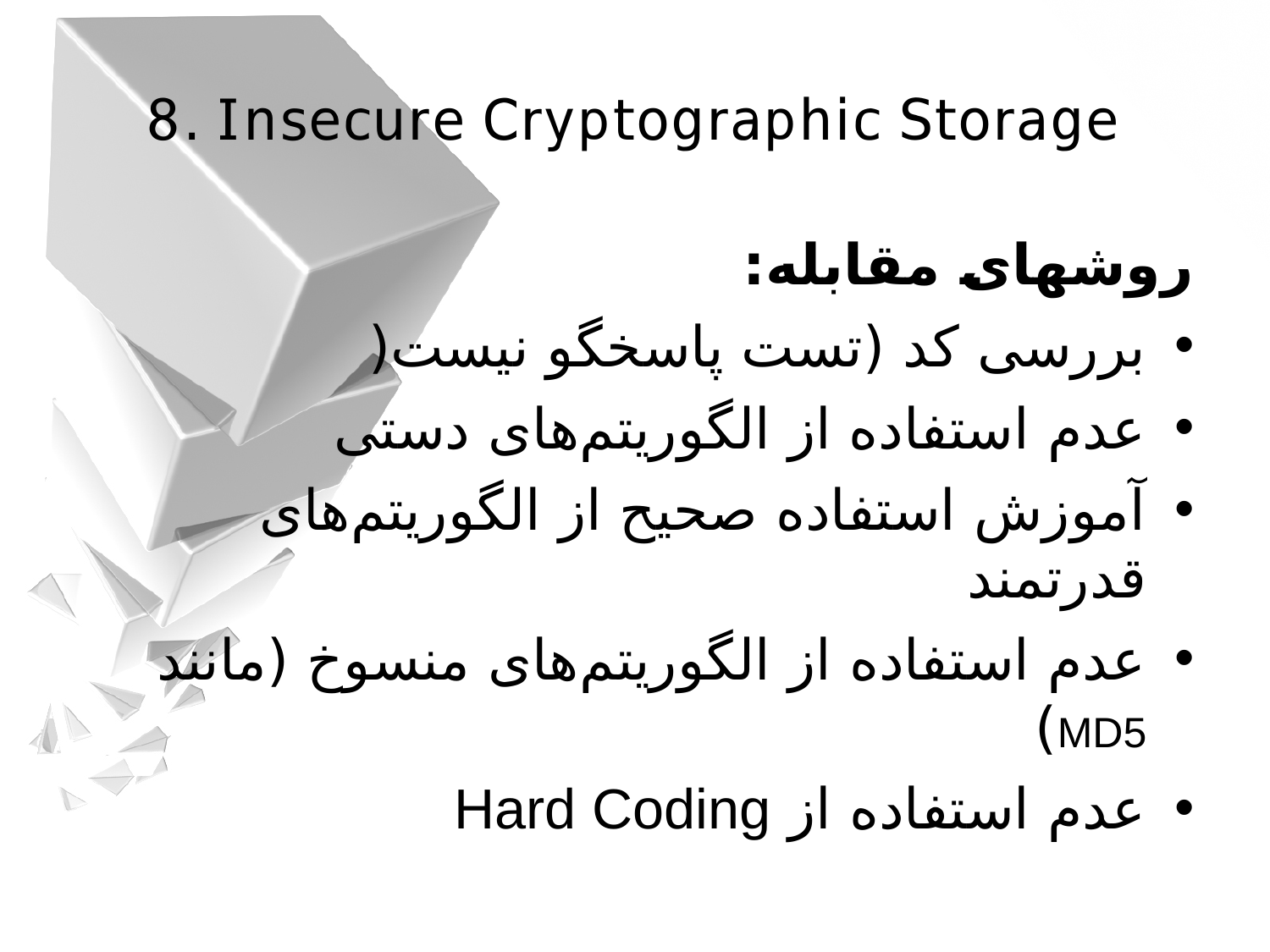

8. Insecure Cryptographic Storage
روشهای مقابله:
بررسی کد (تست پاسخگو نیست(
عدم استفاده از الگوریتم‌های دستی
آموزش استفاده صحیح از الگوریتم‌های قدرتمند
عدم استفاده از الگوریتم‌های منسوخ (مانند  MD5)
عدم استفاده از Hard Coding